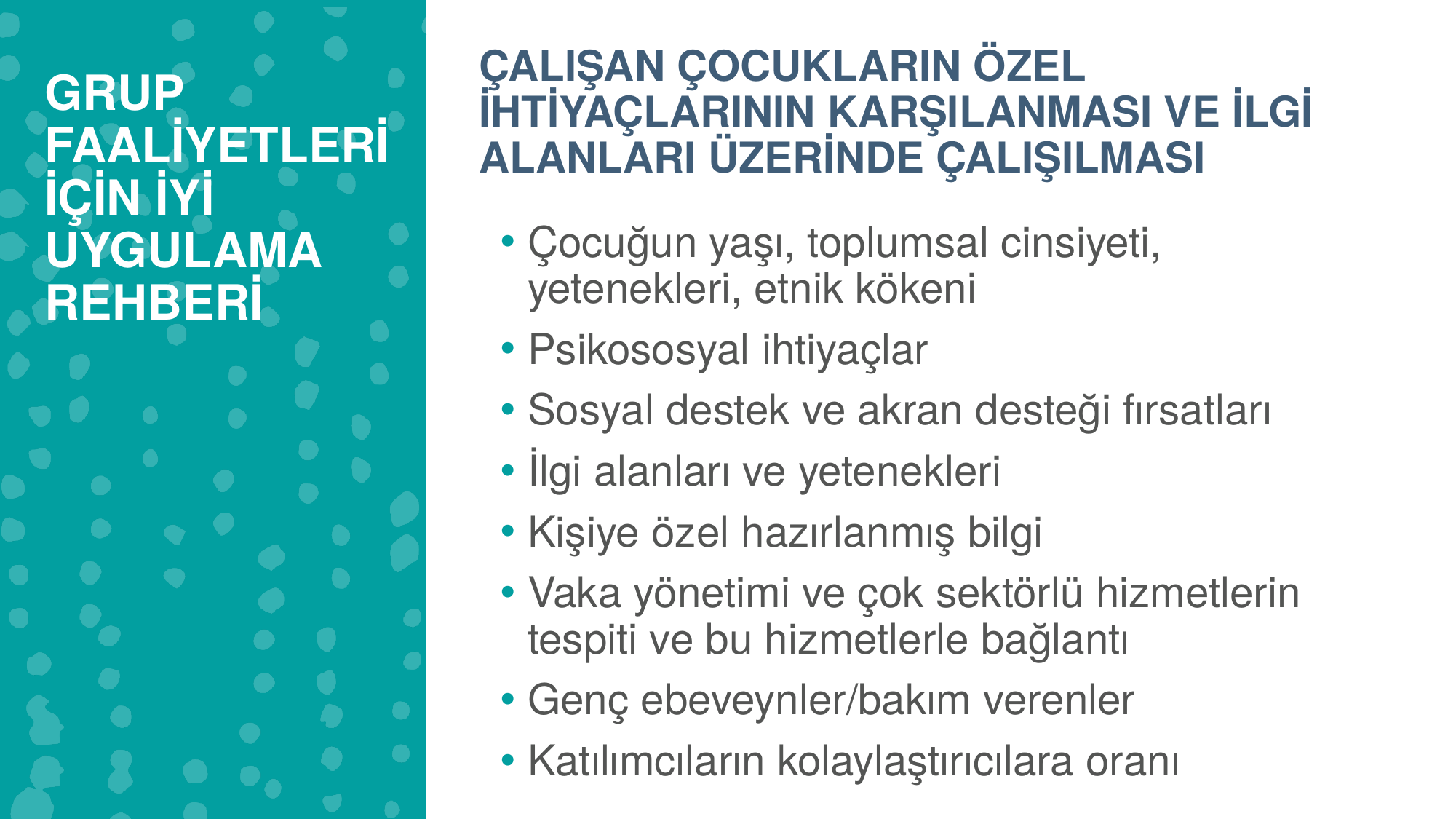

ÇALIŞAN ÇOCUKLARIN ÖZEL İHTİYAÇLARININ KARŞILANMASI VE İLGİ ALANLARI ÜZERİNDE ÇALIŞILMASI
GRUP FAALİYETLERİ İÇİN İYİ UYGULAMA REHBERİ

Çocuğun yaşı, toplumsal cinsiyeti, yetenekleri, etnik kökeni
Psikososyal ihtiyaçlar
Sosyal destek ve akran desteği fırsatları
İlgi alanları ve yetenekleri
Kişiye özel hazırlanmış bilgi
Vaka yönetimi ve çok sektörlü hizmetlerin tespiti ve bu hizmetlerle bağlantı
Genç ebeveynler/bakım verenler
Katılımcıların kolaylaştırıcılara oranı